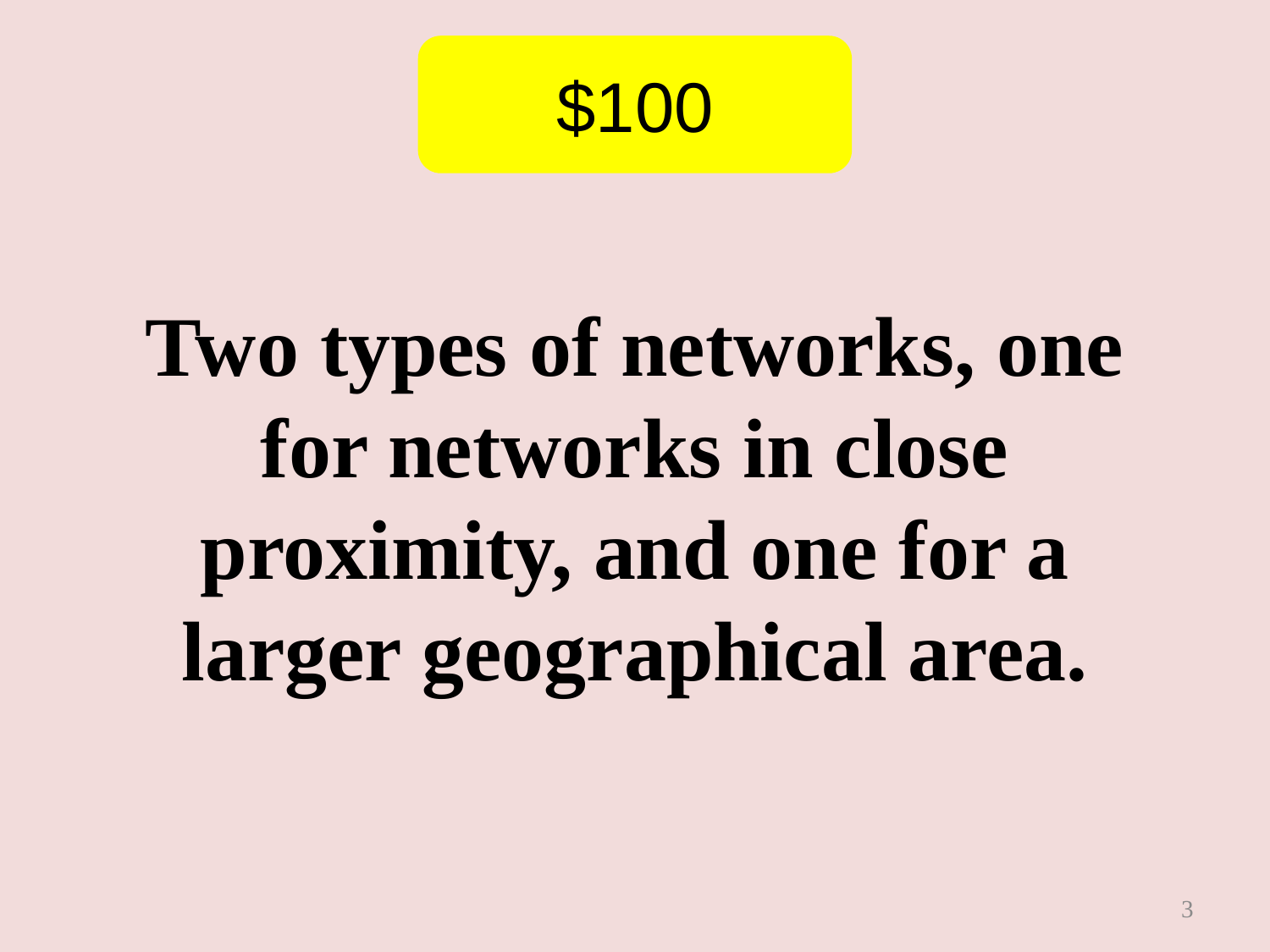

$100
Two types of networks, one for networks in close proximity, and one for a larger geographical area.

3